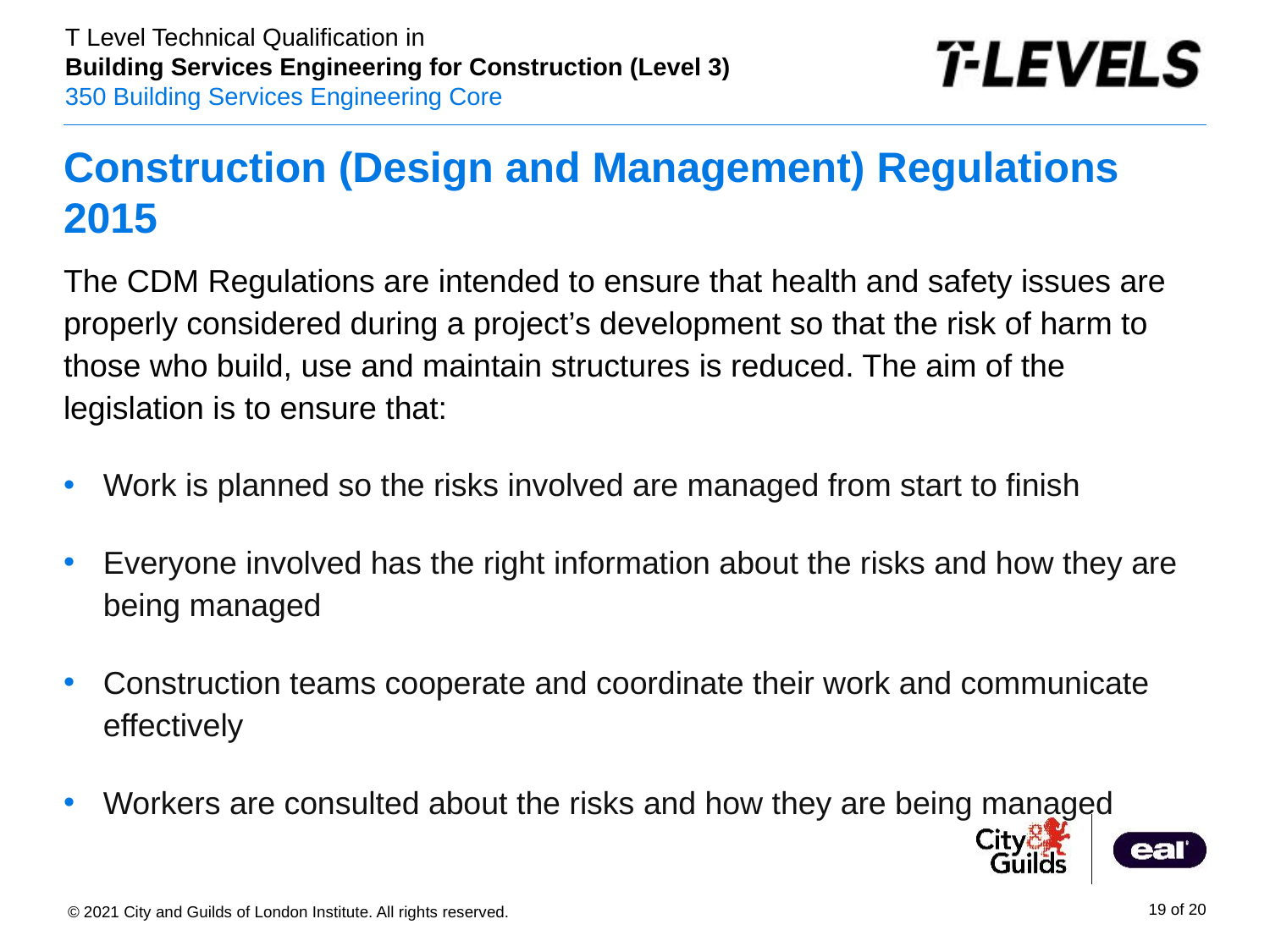

# Construction (Design and Management) Regulations 2015
The CDM Regulations are intended to ensure that health and safety issues are properly considered during a project’s development so that the risk of harm to those who build, use and maintain structures is reduced. The aim of the legislation is to ensure that:
Work is planned so the risks involved are managed from start to finish
Everyone involved has the right information about the risks and how they are being managed
Construction teams cooperate and coordinate their work and communicate effectively
Workers are consulted about the risks and how they are being managed